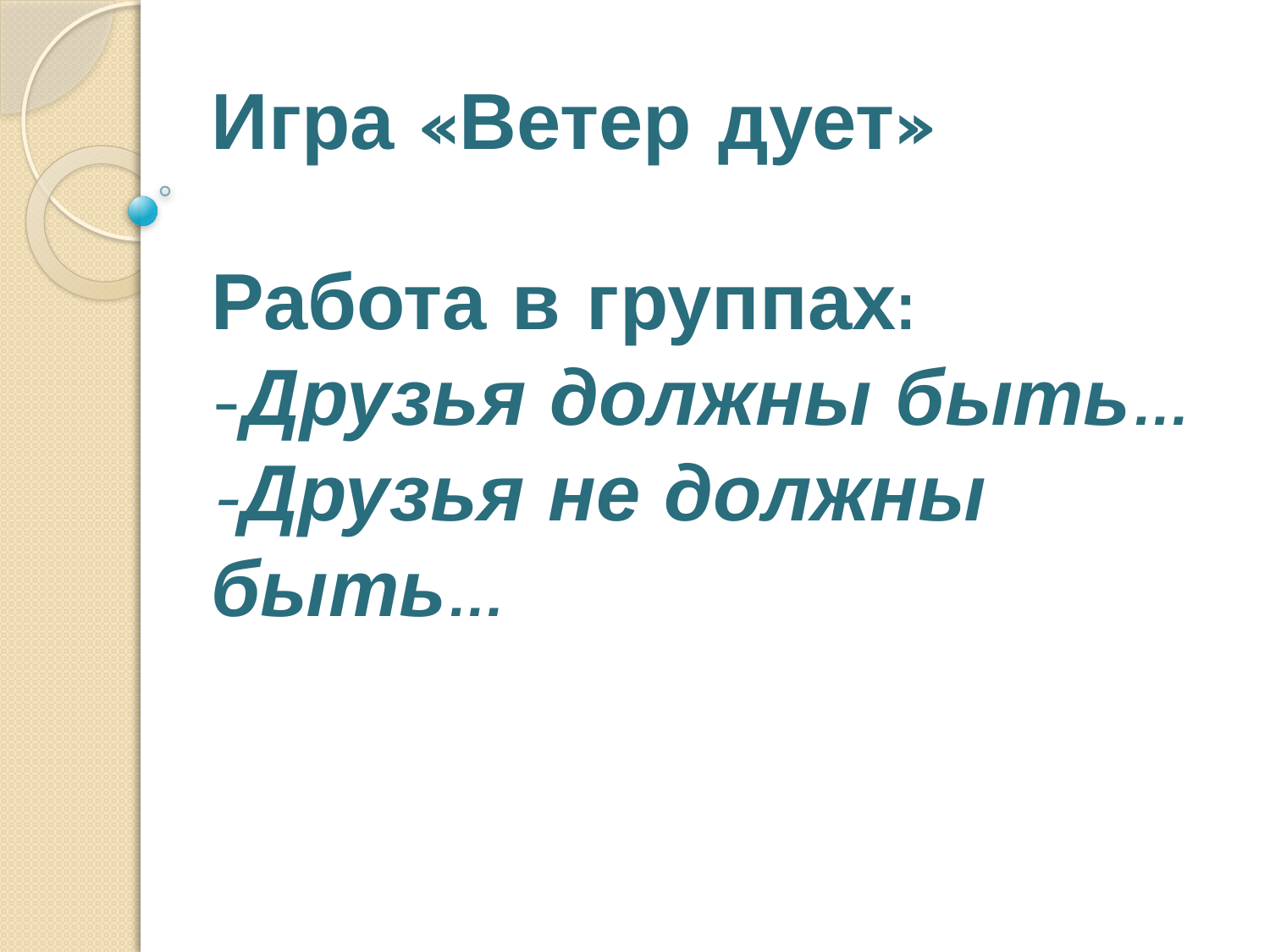

# Игра «Ветер дует» Работа в группах: -Друзья должны быть… -Друзья не должны быть…